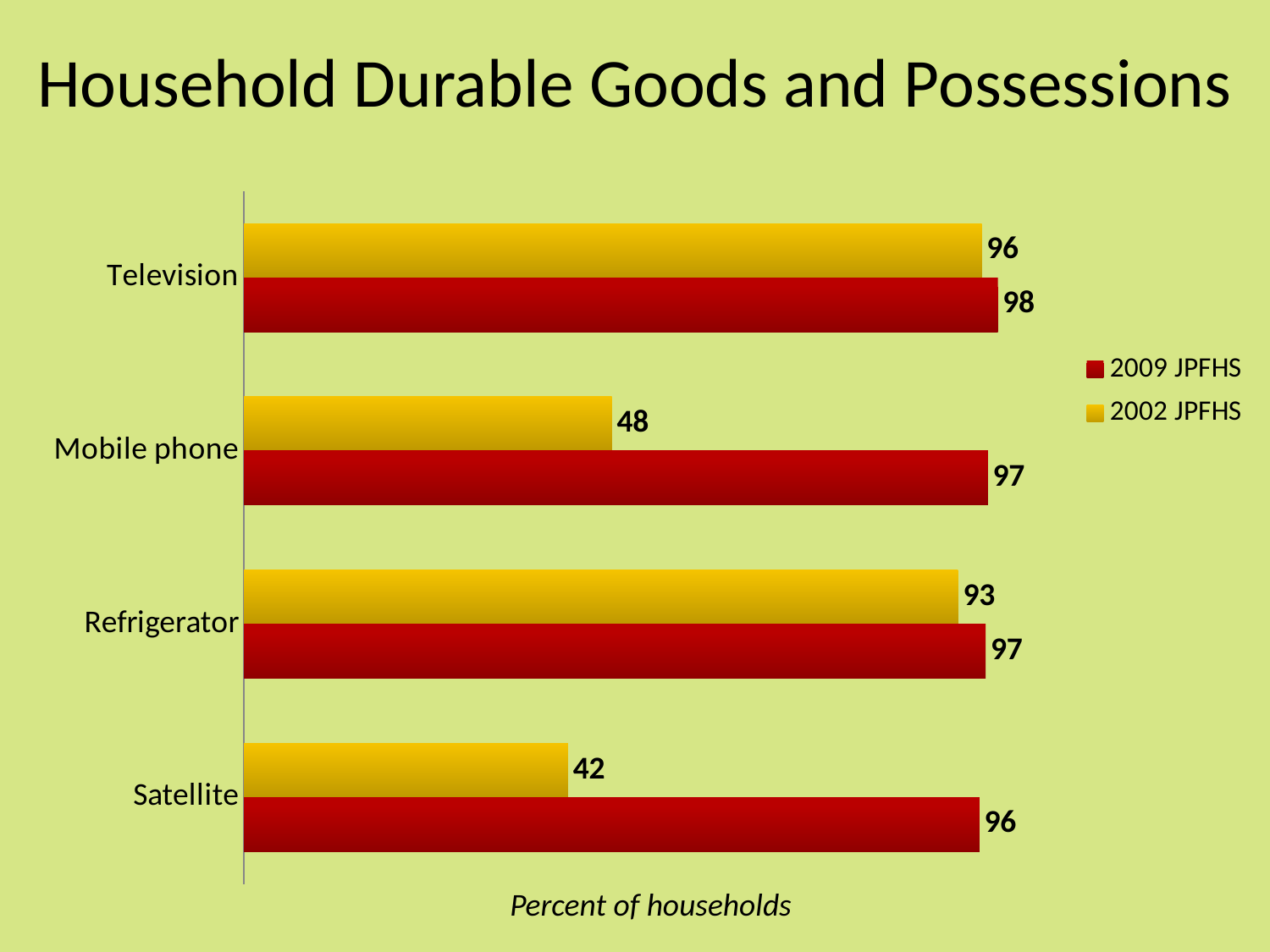

# Household Durable Goods and Possessions

### Chart

| Category | 2002 JPFHS | 2009 JPFHS |
|---|---|---|
| Television | 96.3 | 98.4 |
| Mobile phone | 48.0 | 97.1 |
| Refrigerator | 93.2 | 96.8 |
| Satellite | 42.3 | 96.0 |
Percent of households